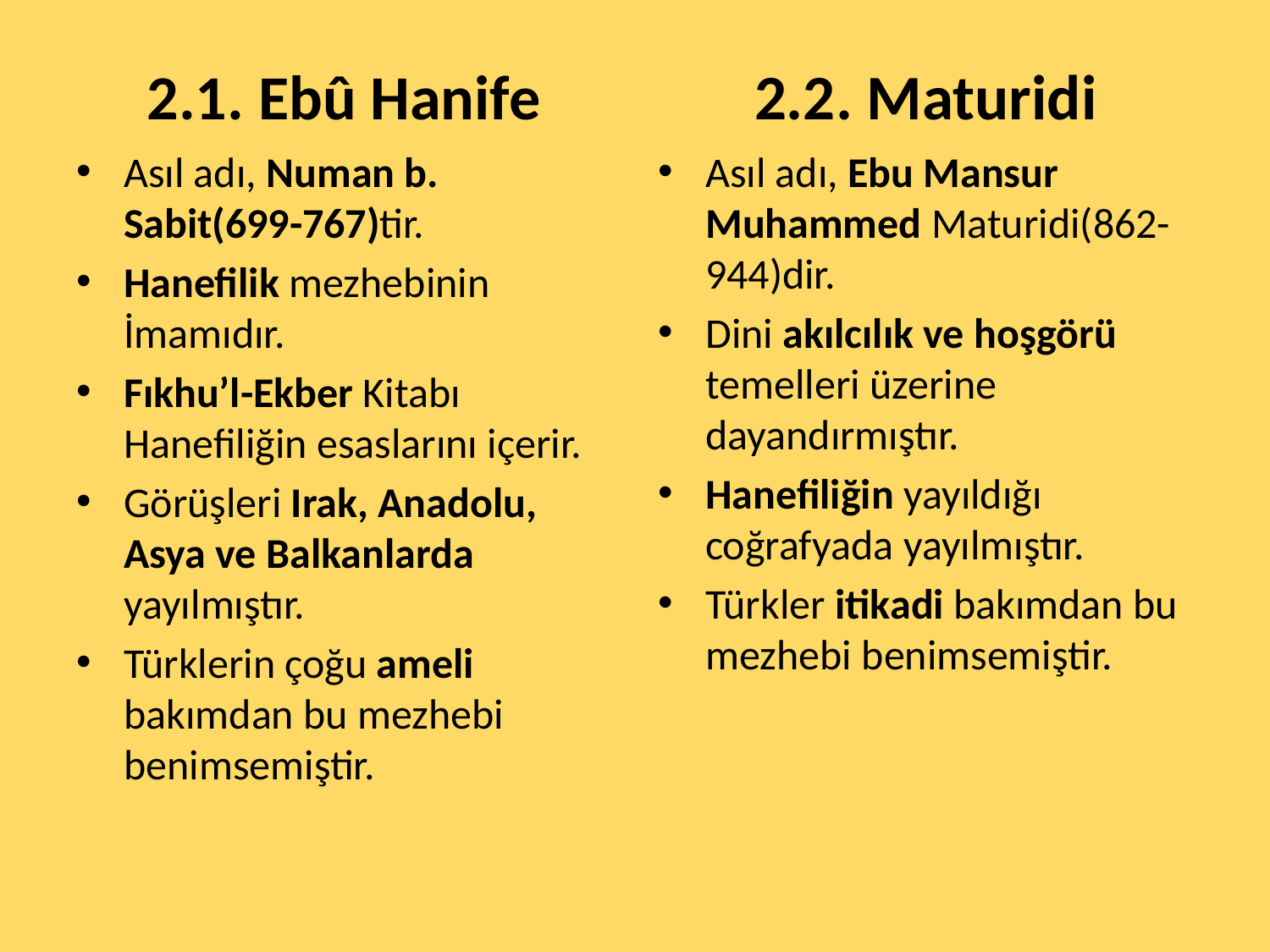

2.1. Ebû Hanife
2.2. Maturidi
Asıl adı, Numan b. Sabit(699-767)tir.
Hanefilik mezhebinin İmamıdır.
Fıkhu’l-Ekber Kitabı Hanefiliğin esaslarını içerir.
Görüşleri Irak, Anadolu, Asya ve Balkanlarda yayılmıştır.
Türklerin çoğu ameli bakımdan bu mezhebi benimsemiştir.

Asıl adı, Ebu Mansur Muhammed Maturidi(862-944)dir.
Dini akılcılık ve hoşgörü temelleri üzerine dayandırmıştır.
Hanefiliğin yayıldığı coğrafyada yayılmıştır.
Türkler itikadi bakımdan bu mezhebi benimsemiştir.